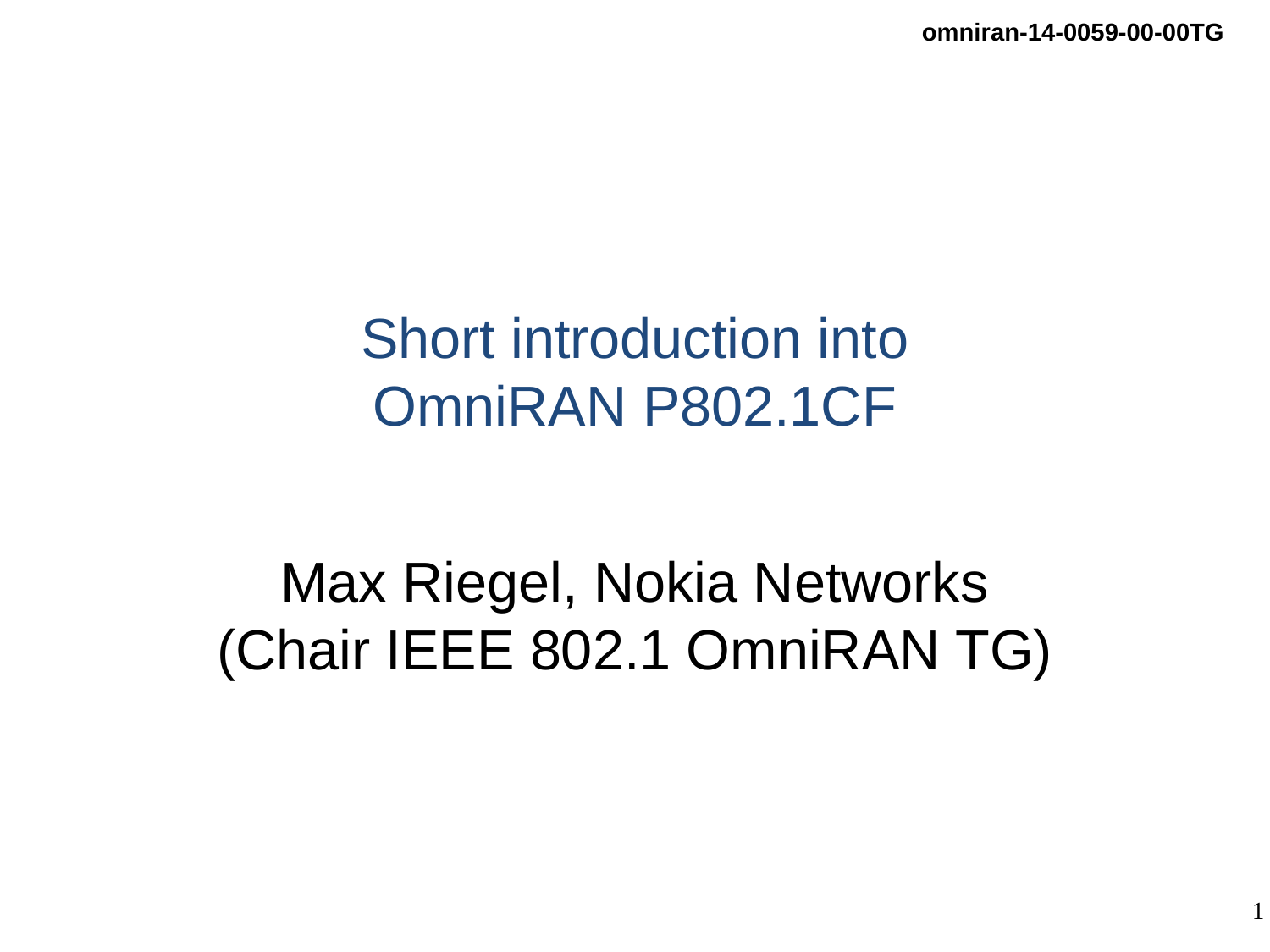

# Short introduction into OmniRAN P802.1CF
Max Riegel, Nokia Networks
(Chair IEEE 802.1 OmniRAN TG)